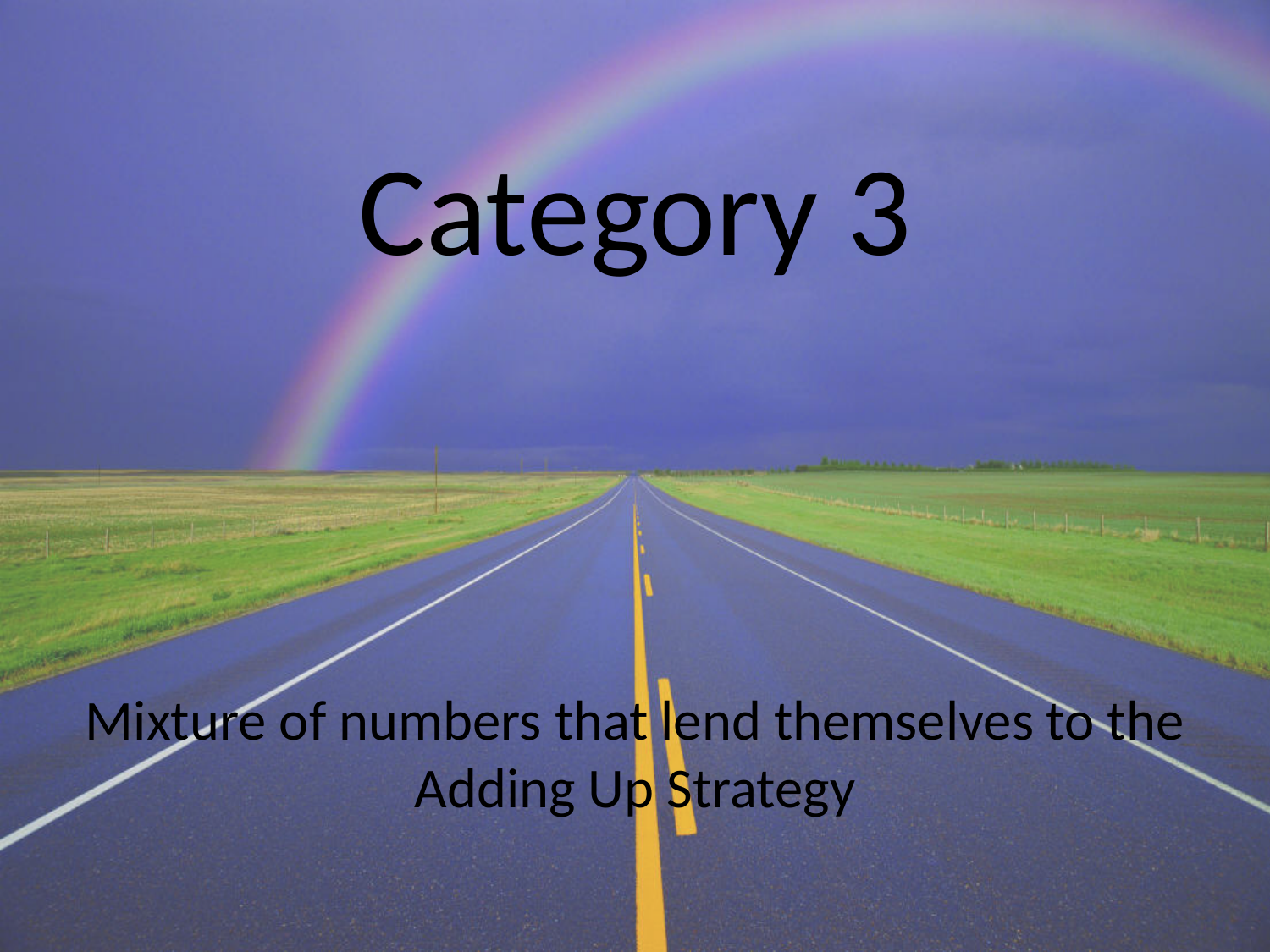

# Category 3
Mixture of numbers that lend themselves to the Adding Up Strategy